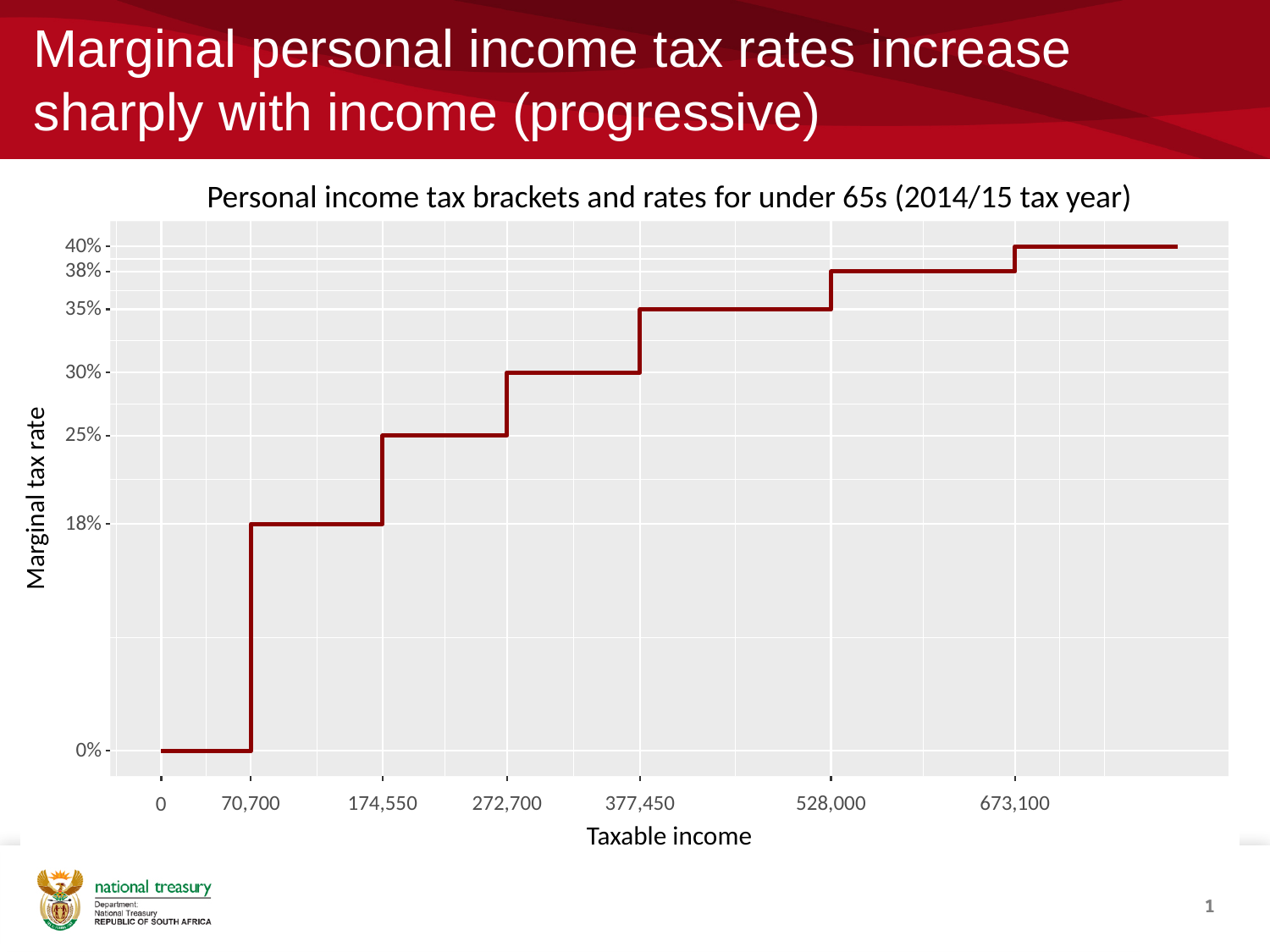

# Marginal personal income tax rates increase sharply with income (progressive)

Personal income tax brackets and rates for under 65s (2014/15 tax year)

40%

38%

35%

30%

25%

Marginal tax rate
18%

0%

70,700
174,550
272,700
377,450
528,000
673,100
0
Taxable income
1